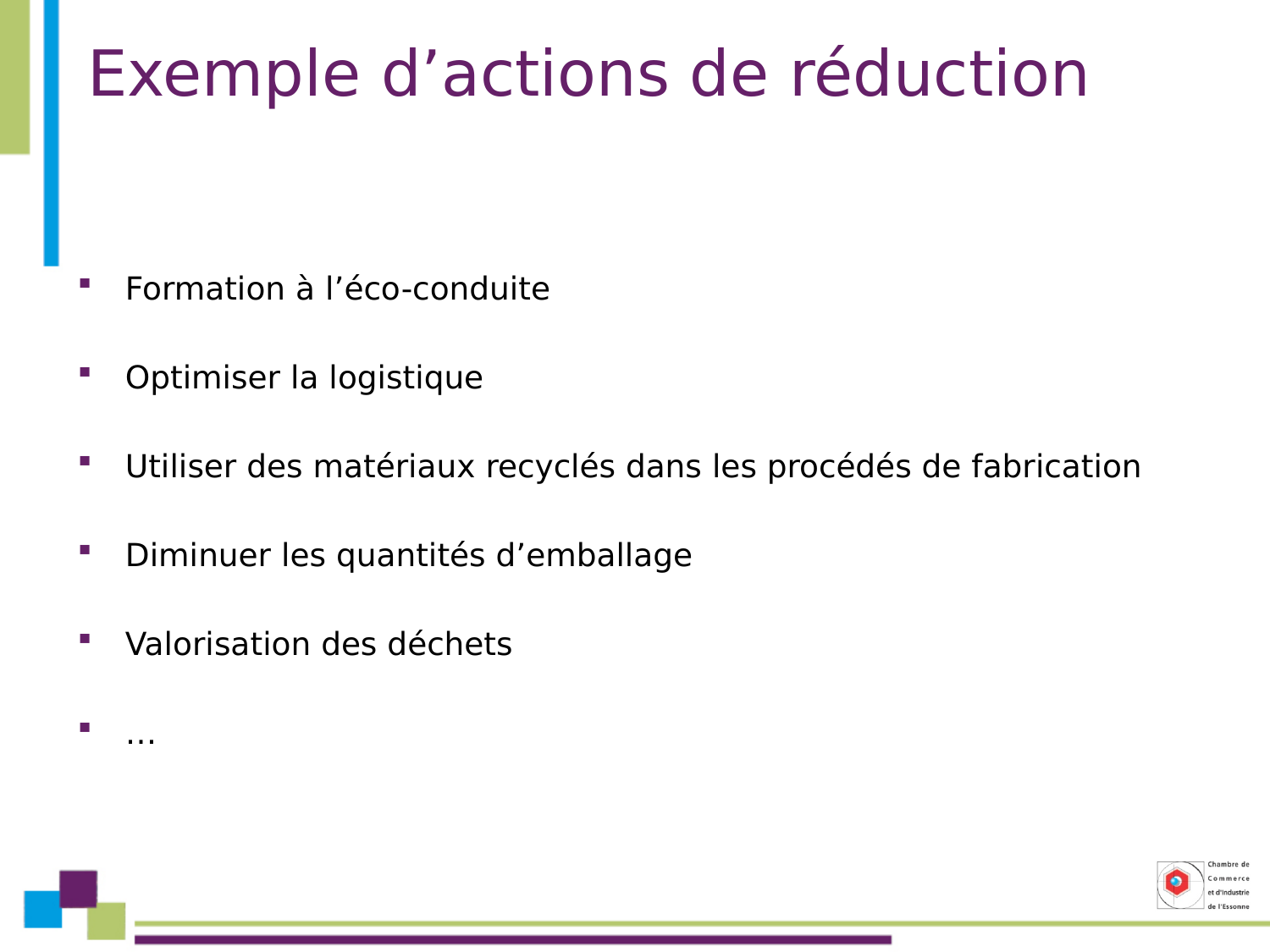

# Exemple d’actions de réduction

Formation à l’éco-conduite

Optimiser la logistique

Utiliser des matériaux recyclés dans les procédés de fabrication

Diminuer les quantités d’emballage

Valorisation des déchets

…